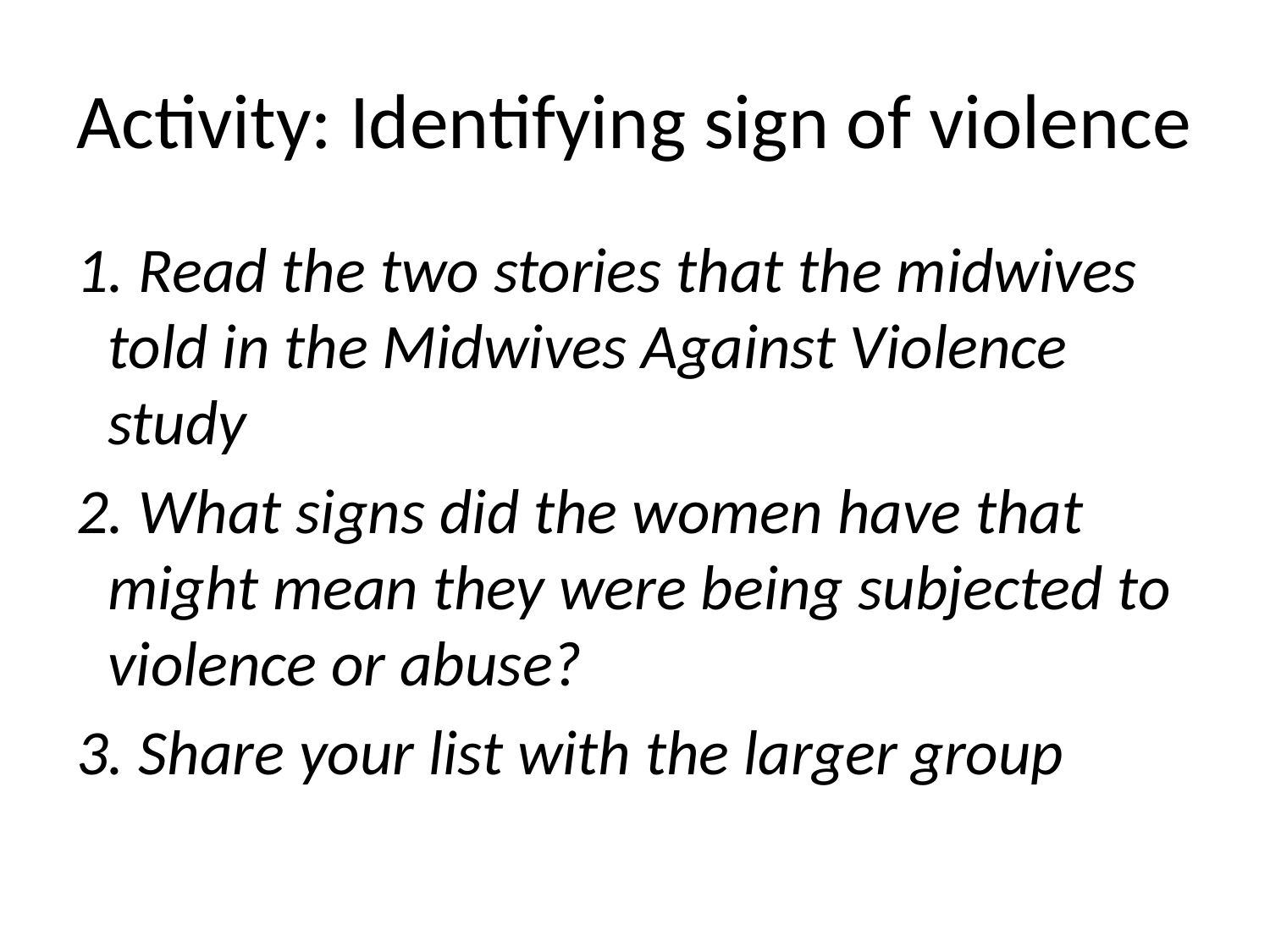

# Activity: Identifying sign of violence
 Read the two stories that the midwives told in the Midwives Against Violence study
 What signs did the women have that might mean they were being subjected to violence or abuse?
 Share your list with the larger group